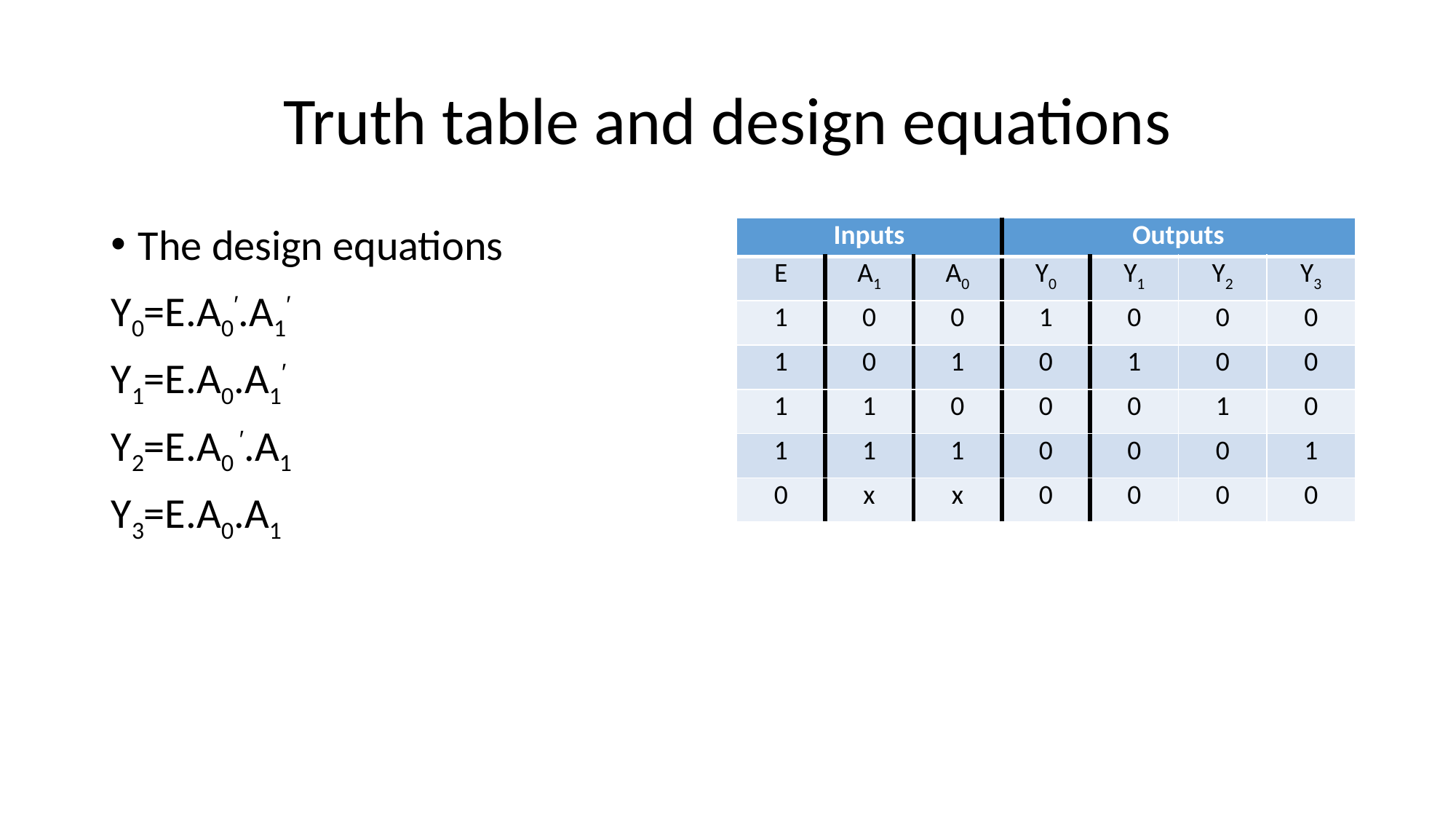

# Truth table and design equations
The design equations
Y0=E.A0′.A1′
Y1=E.A0.A1′
Y2=E.A0 ′.A1
Y3=E.A0.A1
| Inputs |  |  | Outputs |  |  |  |
| --- | --- | --- | --- | --- | --- | --- |
| E | A1 | A0 | Y0 | Y1 | Y2 | Y3 |
| 1 | 0 | 0 | 1 | 0 | 0 | 0 |
| 1 | 0 | 1 | 0 | 1 | 0 | 0 |
| 1 | 1 | 0 | 0 | 0 | 1 | 0 |
| 1 | 1 | 1 | 0 | 0 | 0 | 1 |
| 0 | x | x | 0 | 0 | 0 | 0 |